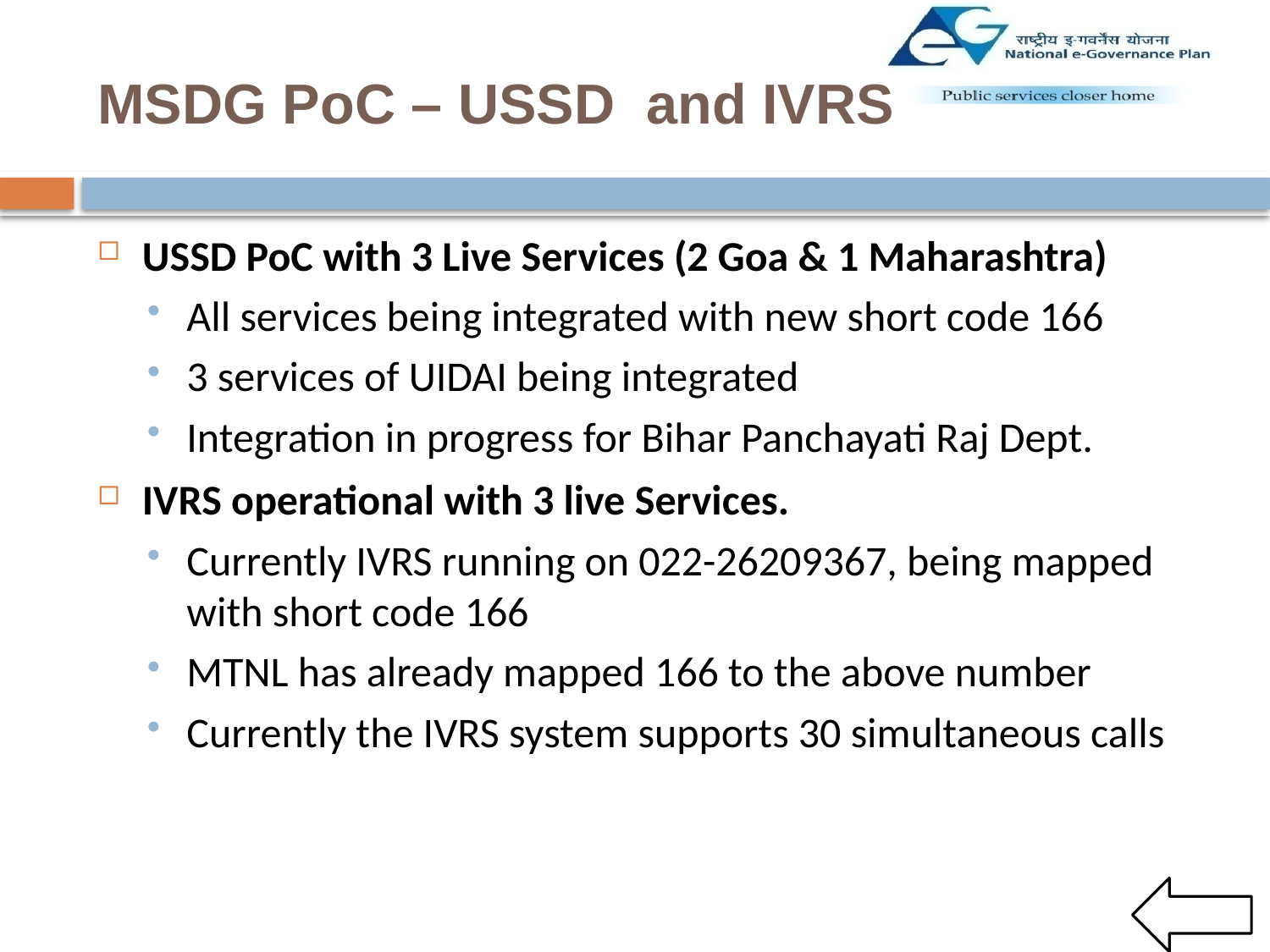

USSD PoC with 3 Live Services (2 Goa & 1 Maharashtra)
All services being integrated with new short code 166
3 services of UIDAI being integrated
Integration in progress for Bihar Panchayati Raj Dept.
IVRS operational with 3 live Services.
Currently IVRS running on 022-26209367, being mapped with short code 166
MTNL has already mapped 166 to the above number
Currently the IVRS system supports 30 simultaneous calls

MSDG PoC – USSD  and IVRS